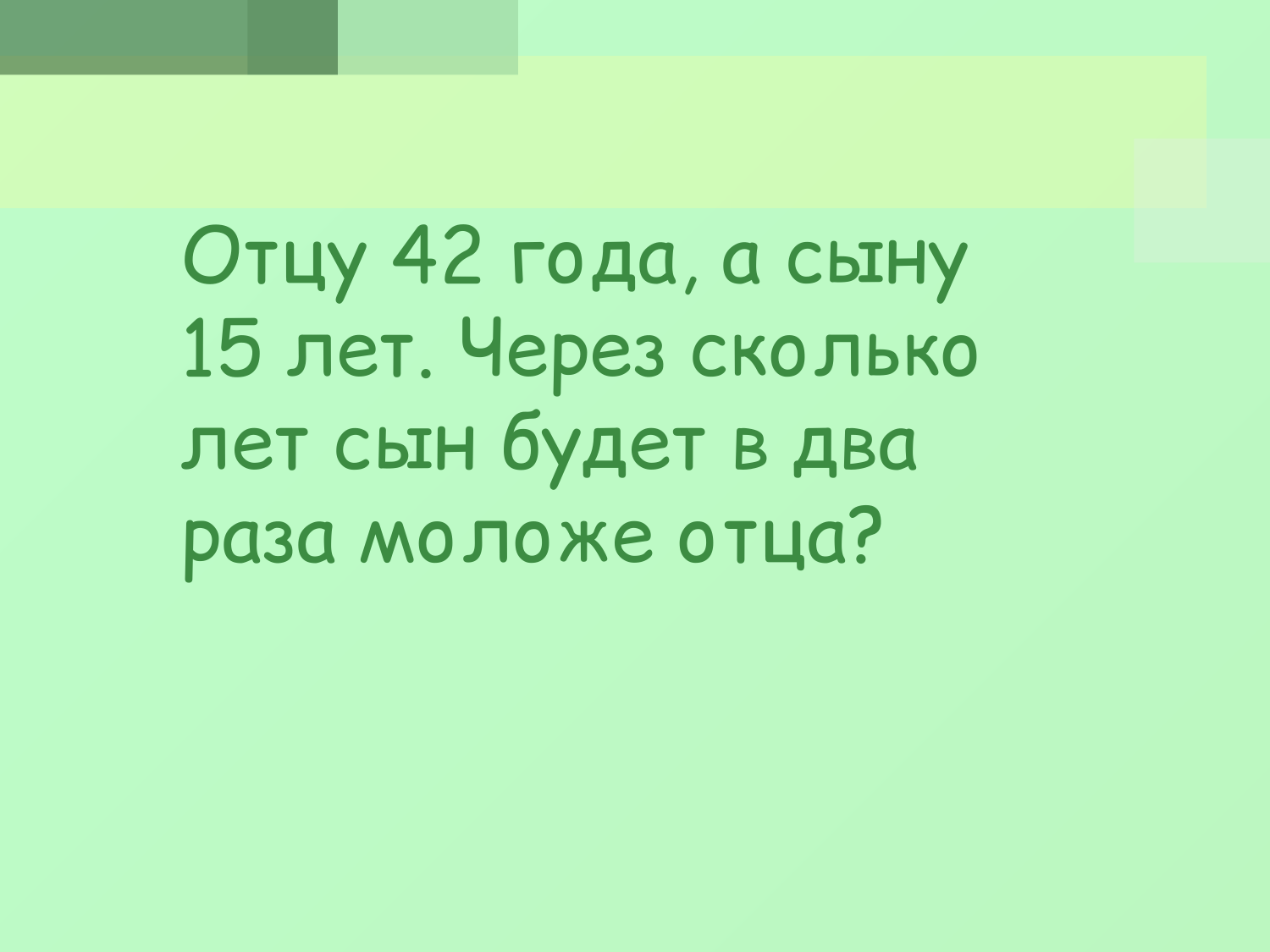

#
Отцу 42 года, а сыну 15 лет. Через сколько лет сын будет в два раза моложе отца?